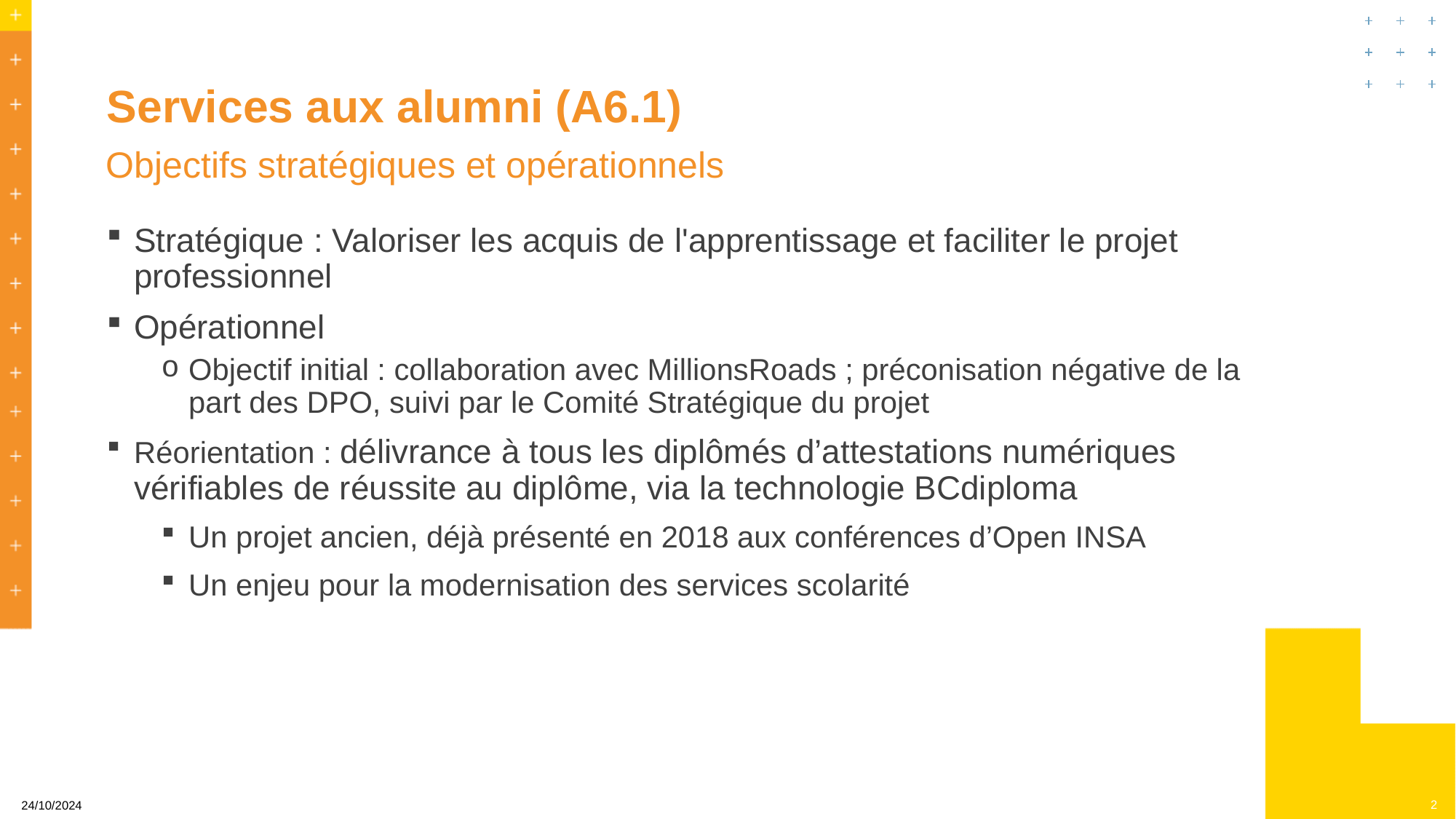

# Services aux alumni (A6.1)
Objectifs stratégiques et opérationnels
Stratégique : Valoriser les acquis de l'apprentissage et faciliter le projet professionnel
Opérationnel
Objectif initial : collaboration avec MillionsRoads ; préconisation négative de la part des DPO, suivi par le Comité Stratégique du projet
Réorientation : délivrance à tous les diplômés d’attestations numériques vérifiables de réussite au diplôme, via la technologie BCdiploma
Un projet ancien, déjà présenté en 2018 aux conférences d’Open INSA
Un enjeu pour la modernisation des services scolarité

2
24/10/2024